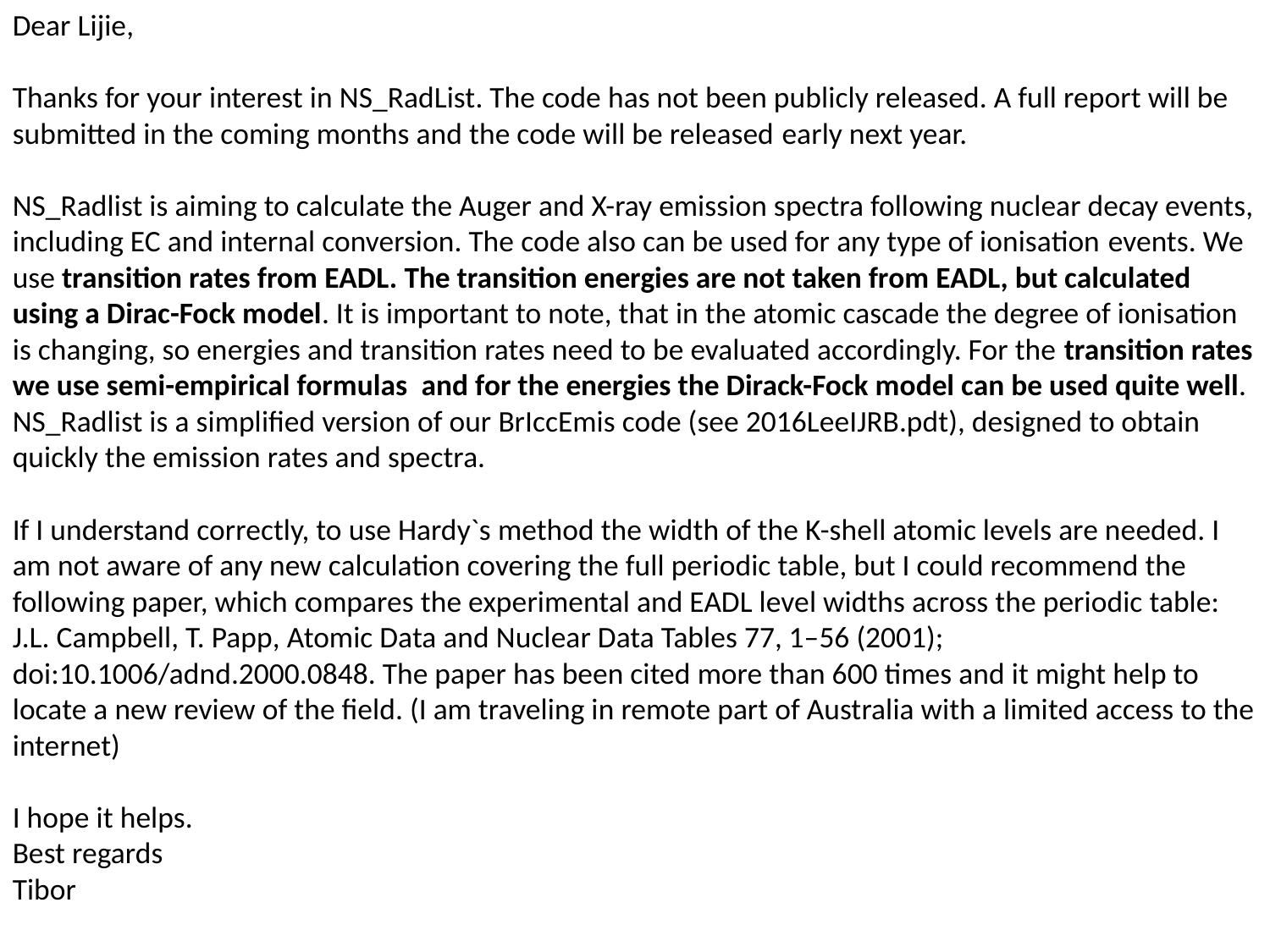

Dear Lijie,

Thanks for your interest in NS_RadList. The code has not been publicly released. A full report will be submitted in the coming months and the code will be released early next year.

NS_Radlist is aiming to calculate the Auger and X-ray emission spectra following nuclear decay events, including EC and internal conversion. The code also can be used for any type of ionisation events. We use transition rates from EADL. The transition energies are not taken from EADL, but calculated using a Dirac-Fock model. It is important to note, that in the atomic cascade the degree of ionisation is changing, so energies and transition rates need to be evaluated accordingly. For the transition rates we use semi-empirical formulas  and for the energies the Dirack-Fock model can be used quite well. NS_Radlist is a simplified version of our BrIccEmis code (see 2016LeeIJRB.pdt), designed to obtain quickly the emission rates and spectra.

If I understand correctly, to use Hardy`s method the width of the K-shell atomic levels are needed. I am not aware of any new calculation covering the full periodic table, but I could recommend the following paper, which compares the experimental and EADL level widths across the periodic table: J.L. Campbell, T. Papp, Atomic Data and Nuclear Data Tables 77, 1–56 (2001); doi:10.1006/adnd.2000.0848. The paper has been cited more than 600 times and it might help to locate a new review of the field. (I am traveling in remote part of Australia with a limited access to the internet)

I hope it helps.
Best regards
Tibor